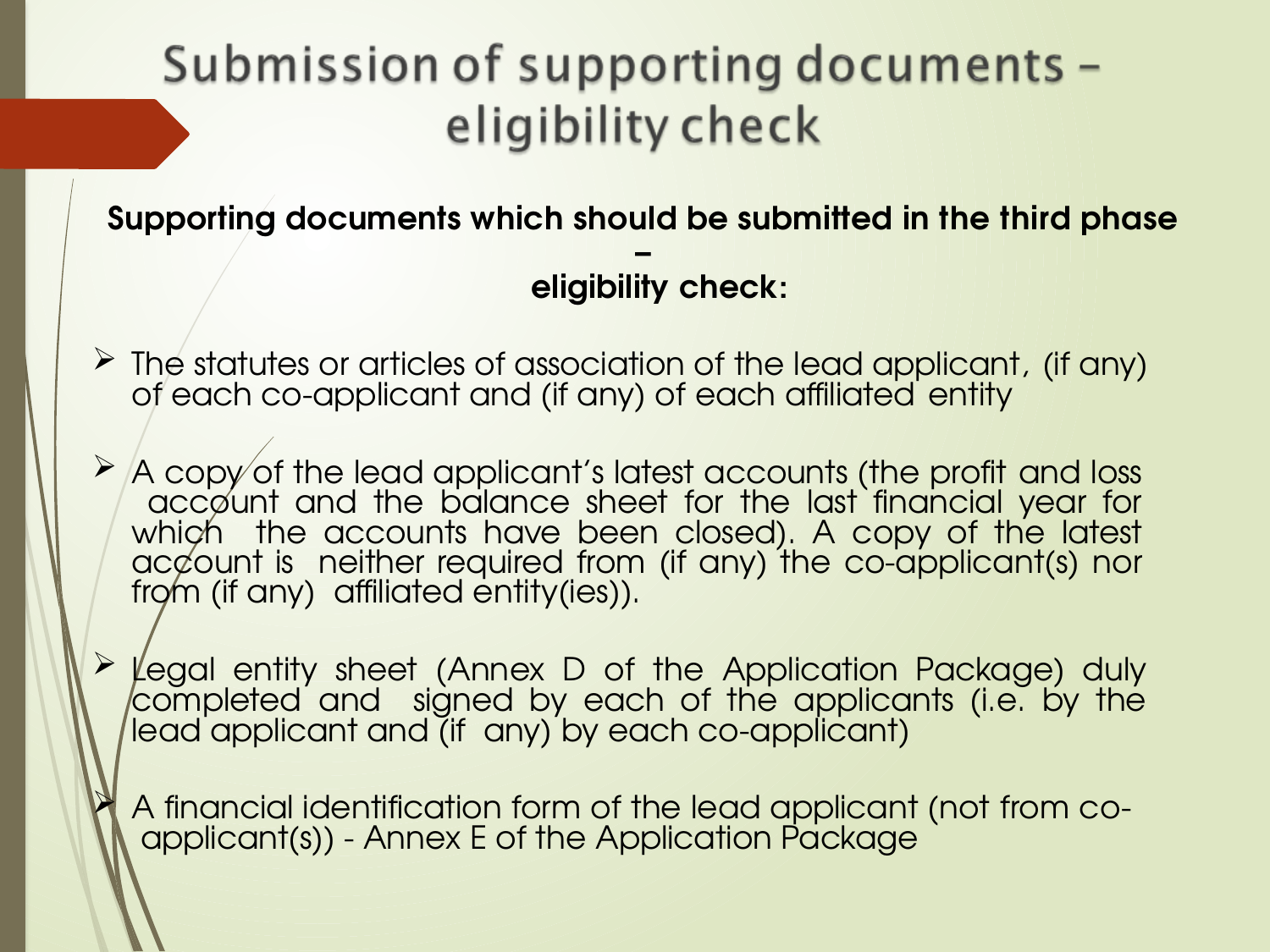

Supporting documents which should be submitted in the third phase –
eligibility check:

The statutes or articles of association of the lead applicant, (if any)  of each co-applicant and (if any) of each affiliated entity

A copy of the lead applicant’s latest accounts (the profit and loss  account and the balance sheet for the last financial year for which  the accounts have been closed). A copy of the latest account is  neither required from (if any) the co-applicant(s) nor from (if any)  affiliated entity(ies)).

Legal entity sheet (Annex D of the Application Package) duly completed and  signed by each of the applicants (i.e. by the lead applicant and (if  any) by each co-applicant)

A financial identification form of the lead applicant (not from co-  applicant(s)) - Annex E of the Application Package